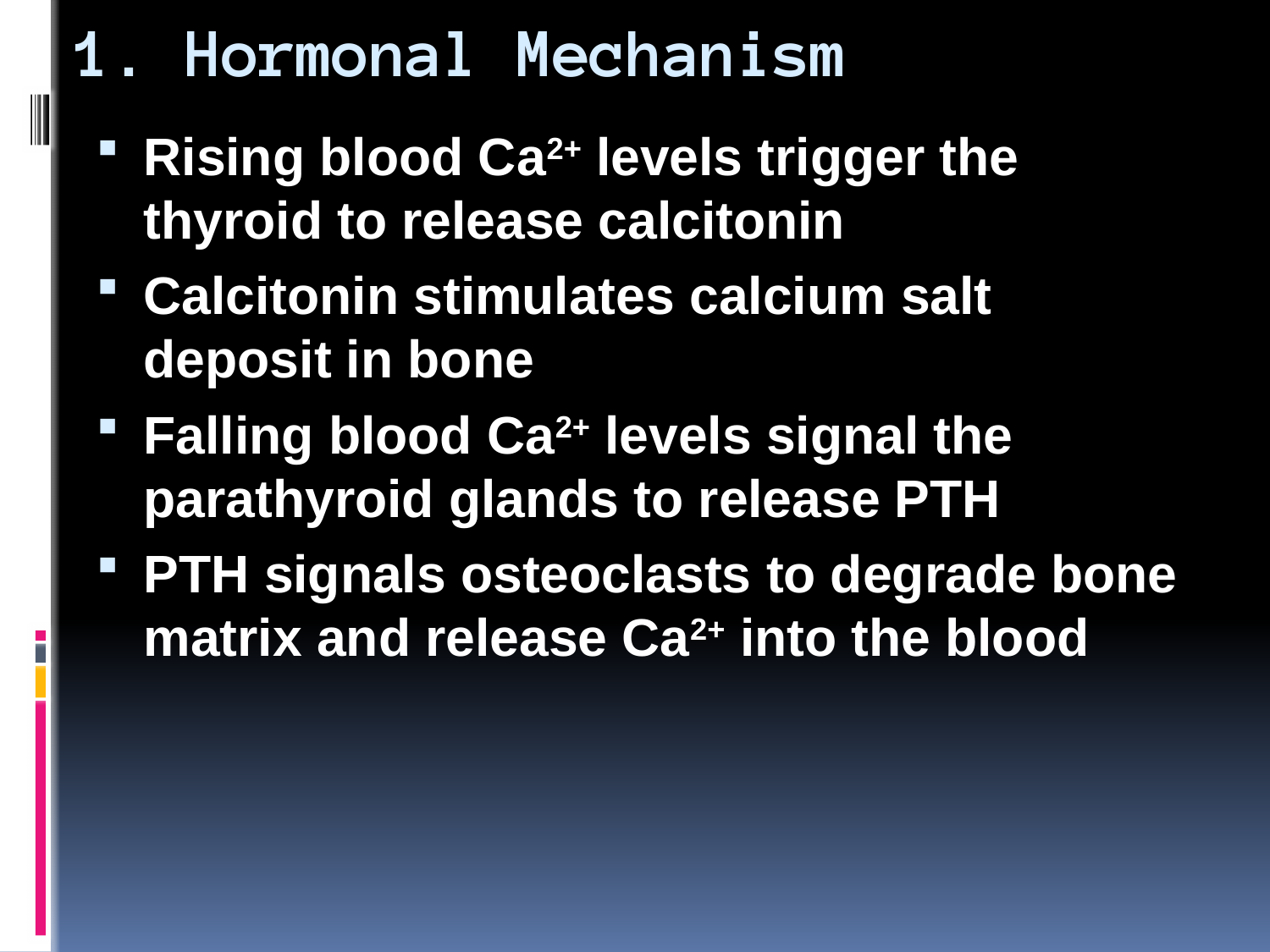

# 1. Hormonal Mechanism
Rising blood Ca2+ levels trigger the thyroid to release calcitonin
Calcitonin stimulates calcium salt deposit in bone
Falling blood Ca2+ levels signal the parathyroid glands to release PTH
PTH signals osteoclasts to degrade bone matrix and release Ca2+ into the blood